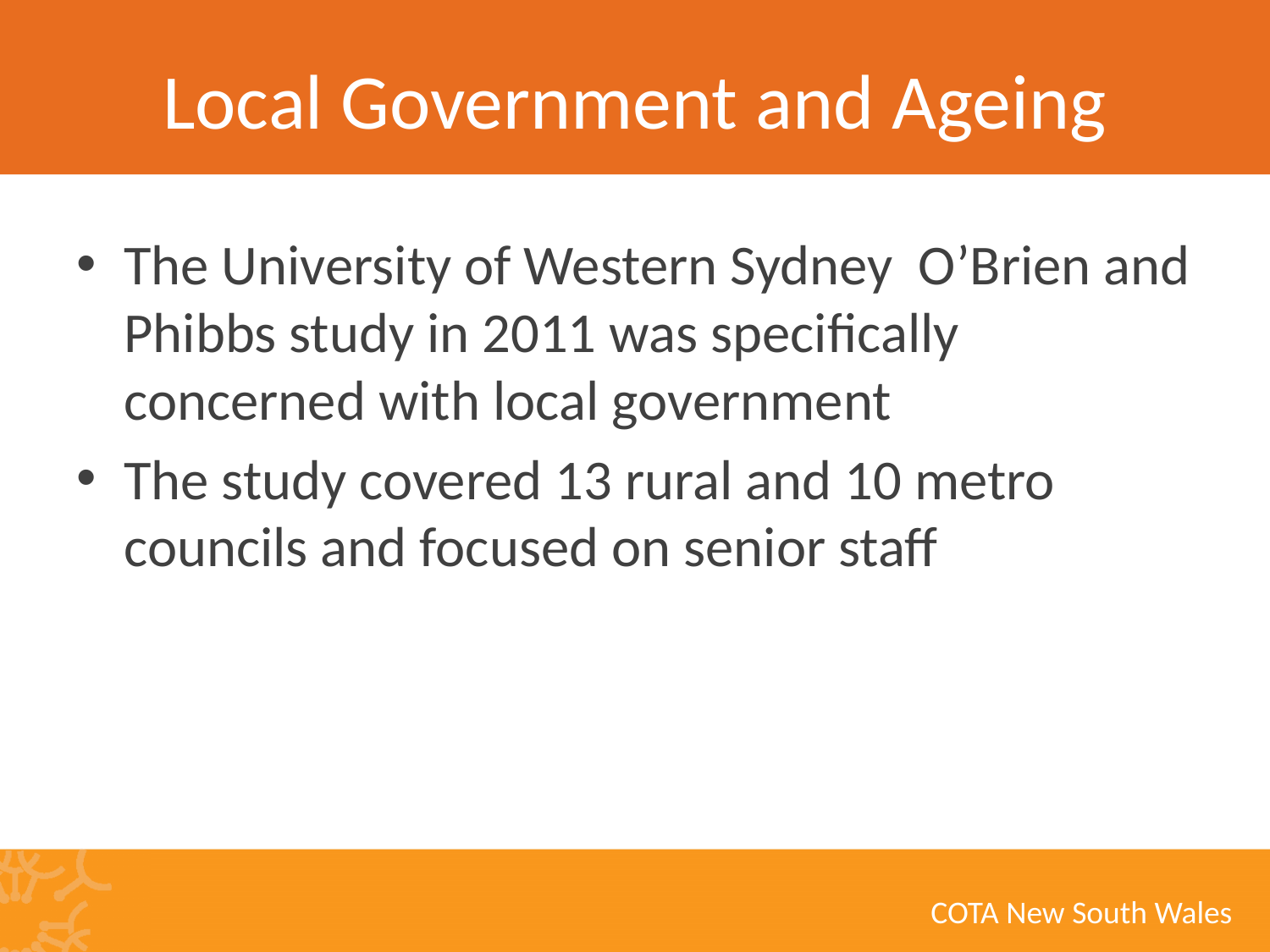

# Local Government and Ageing
The University of Western Sydney  O’Brien and Phibbs study in 2011 was specifically concerned with local government
The study covered 13 rural and 10 metro councils and focused on senior staff